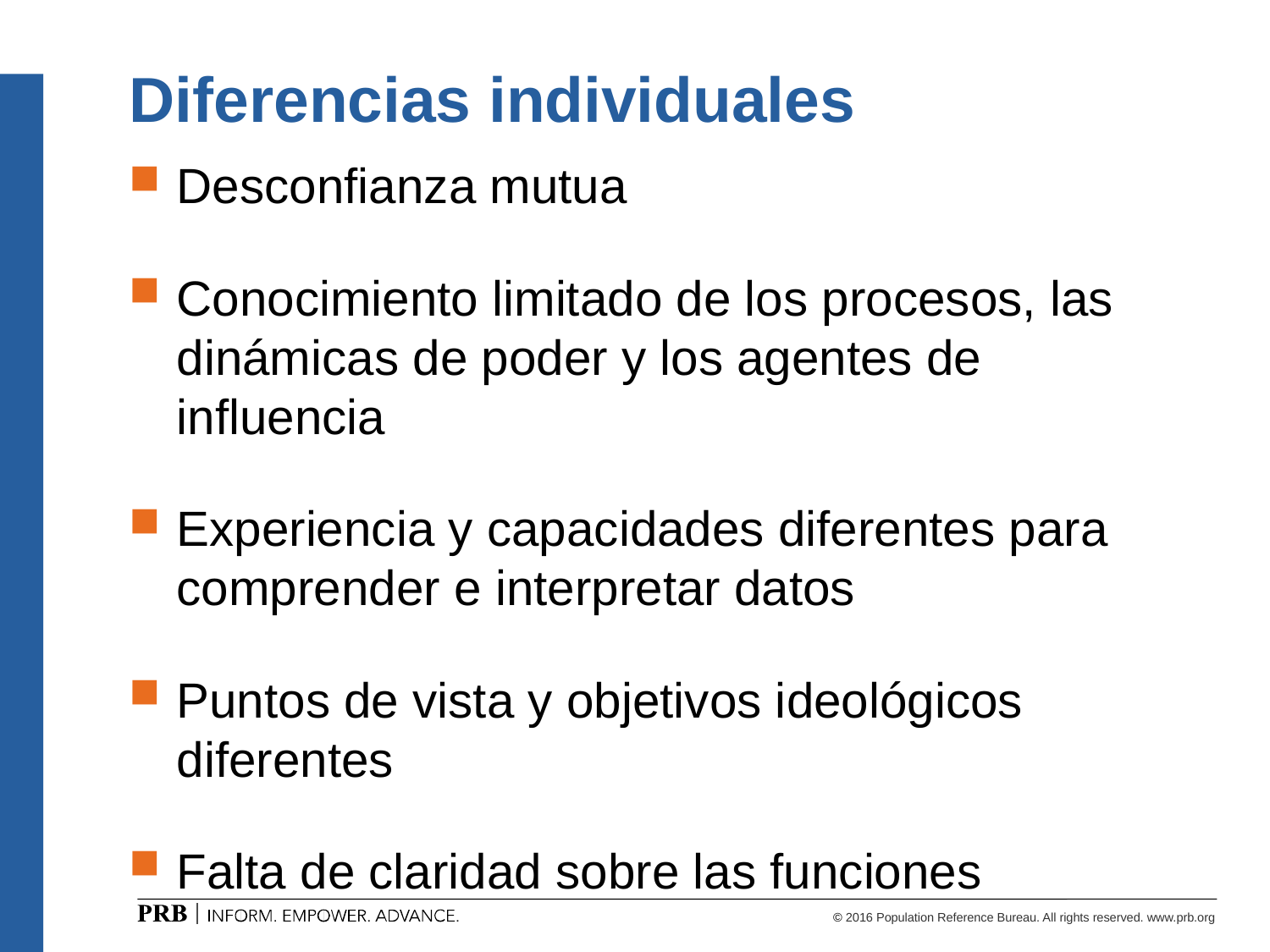

# Diferencias individuales
Desconfianza mutua
Conocimiento limitado de los procesos, las dinámicas de poder y los agentes de influencia
Experiencia y capacidades diferentes para comprender e interpretar datos
Puntos de vista y objetivos ideológicos diferentes
Falta de claridad sobre las funciones